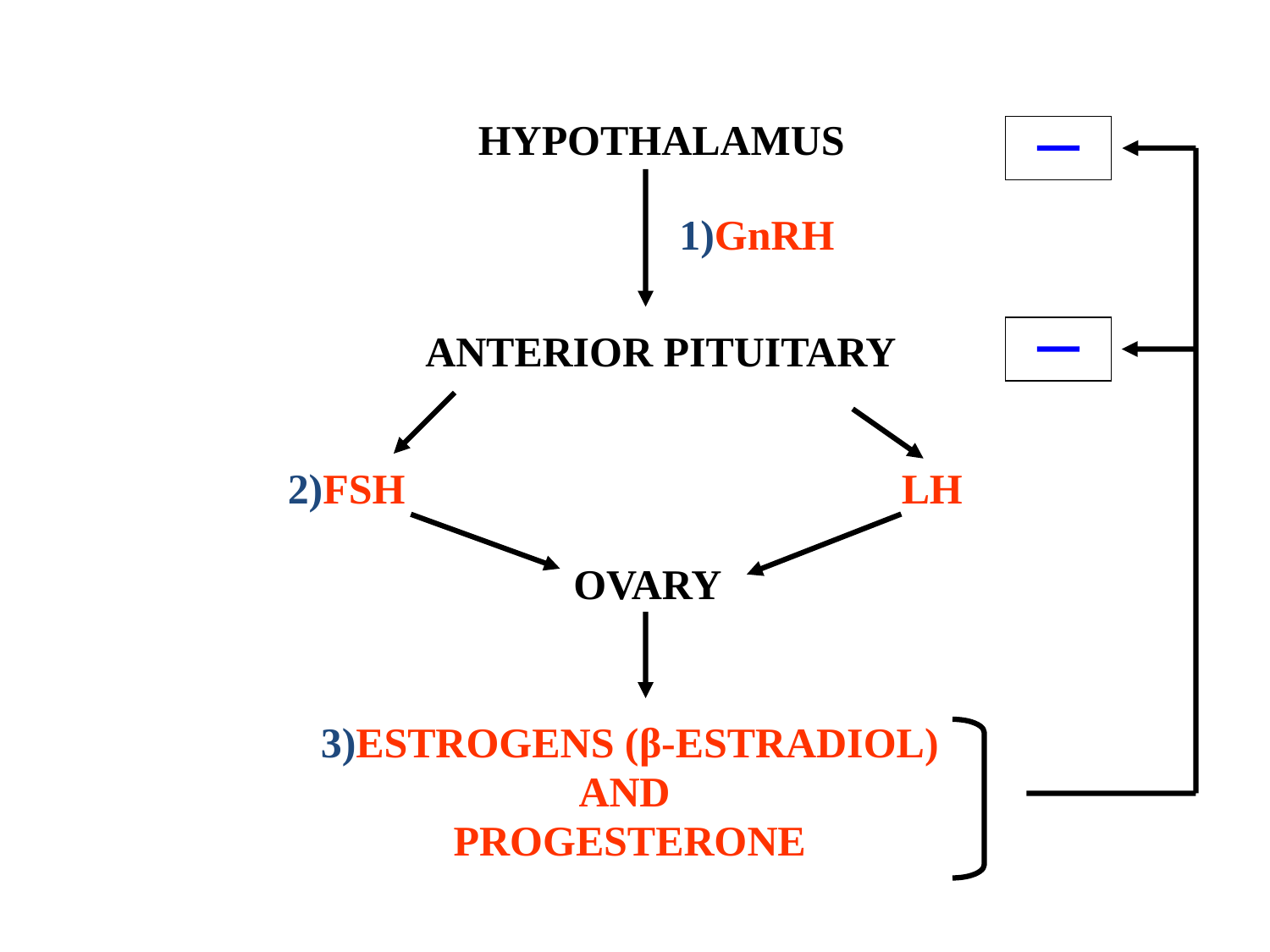

HYPOTHALAMUS

1)GnRH

ANTERIOR PITUITARY

2)FSH
LH

OVARY

3)ESTROGENS (β-ESTRADIOL)
AND
PROGESTERONE